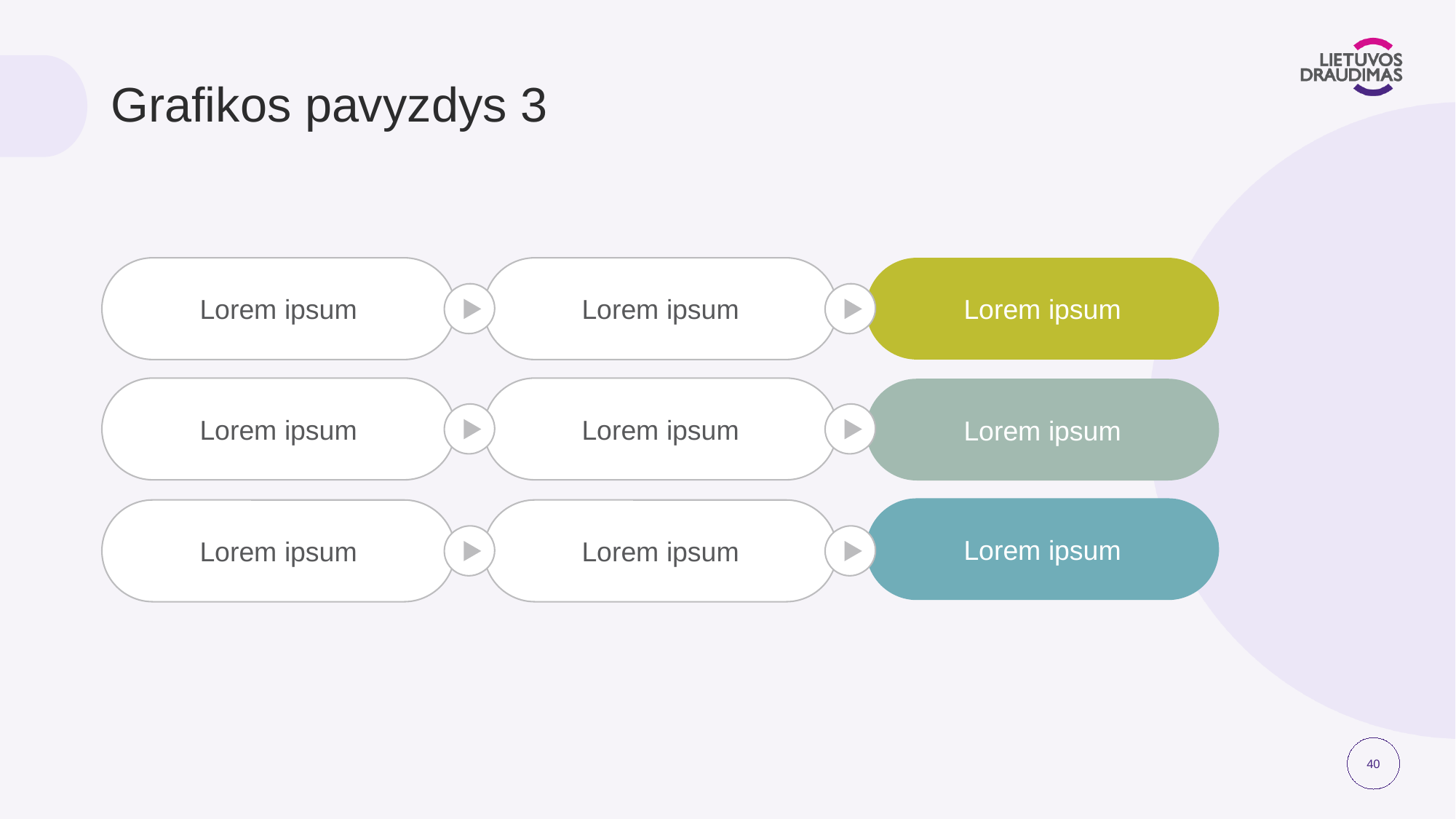

# Grafikos pavyzdys 3
Lorem ipsum
Lorem ipsum
Lorem ipsum

Lorem ipsum
Lorem ipsum
Lorem ipsum

Lorem ipsum
Lorem ipsum
Lorem ipsum

40